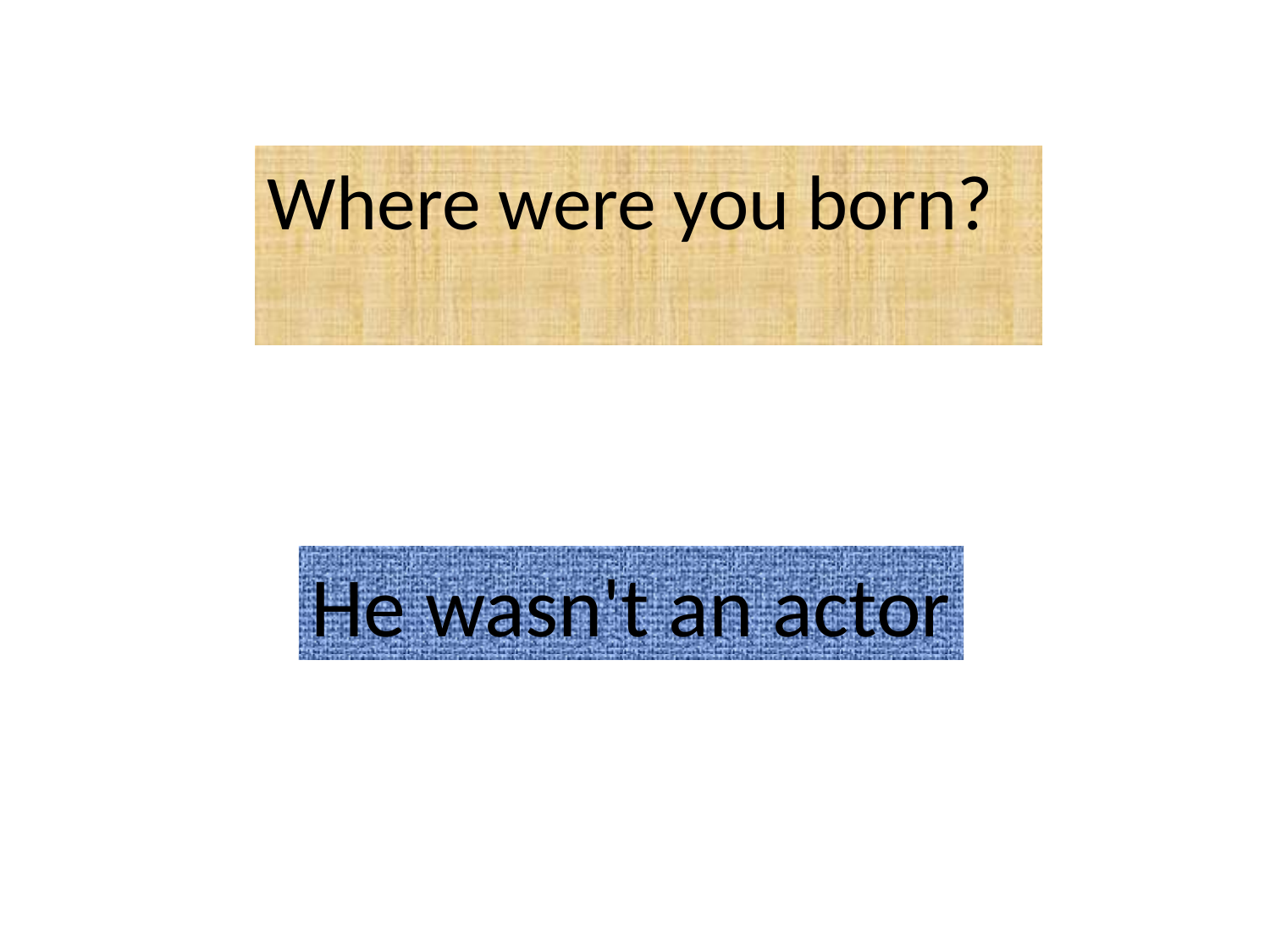

Where were you born?
He wasn't an actor